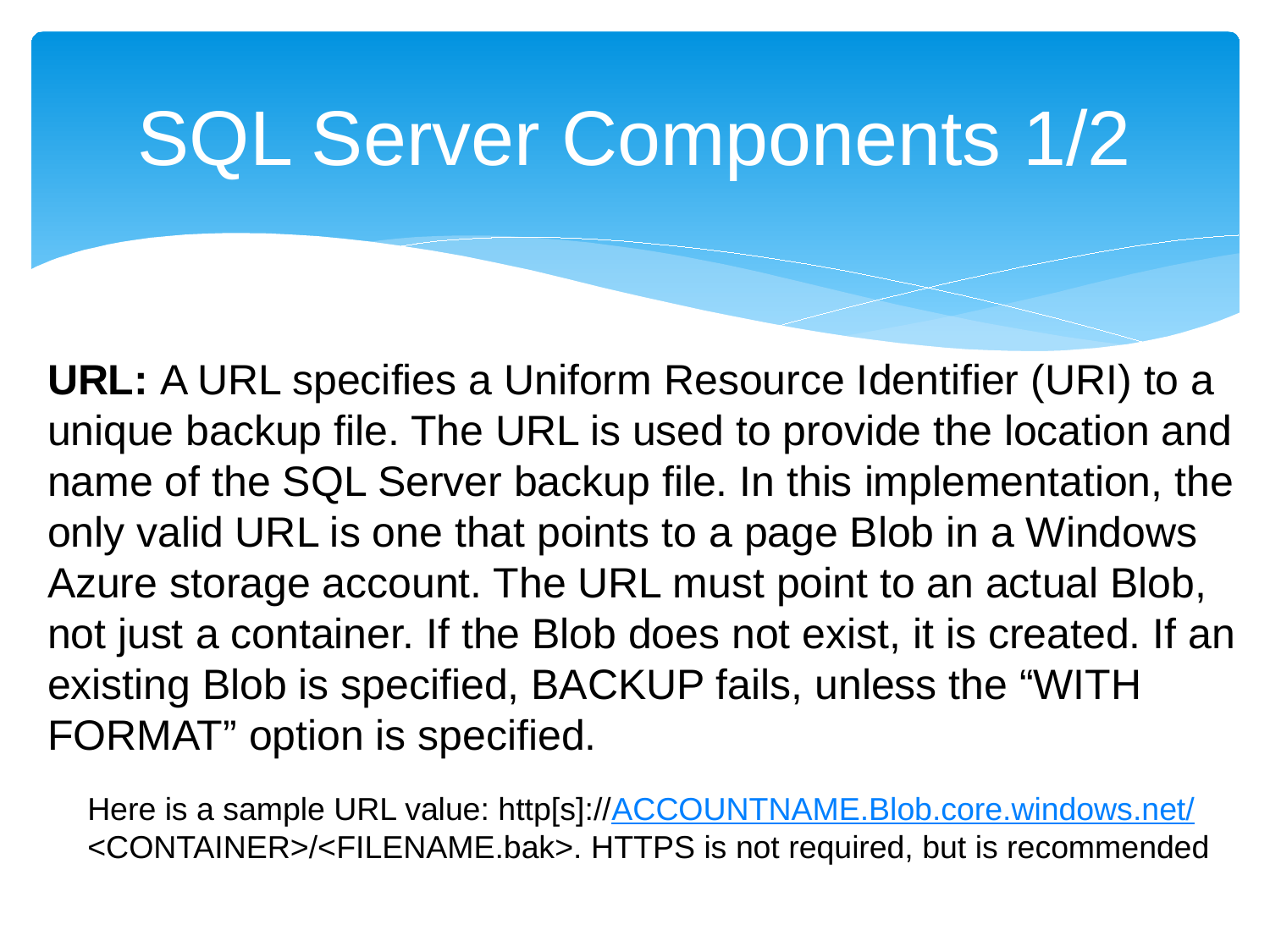

# SQL Server Components 1/2
URL: A URL specifies a Uniform Resource Identifier (URI) to a unique backup file. The URL is used to provide the location and name of the SQL Server backup file. In this implementation, the only valid URL is one that points to a page Blob in a Windows Azure storage account. The URL must point to an actual Blob, not just a container. If the Blob does not exist, it is created. If an existing Blob is specified, BACKUP fails, unless the “WITH FORMAT” option is specified.
Here is a sample URL value: http[s]://ACCOUNTNAME.Blob.core.windows.net/<CONTAINER>/<FILENAME.bak>. HTTPS is not required, but is recommended